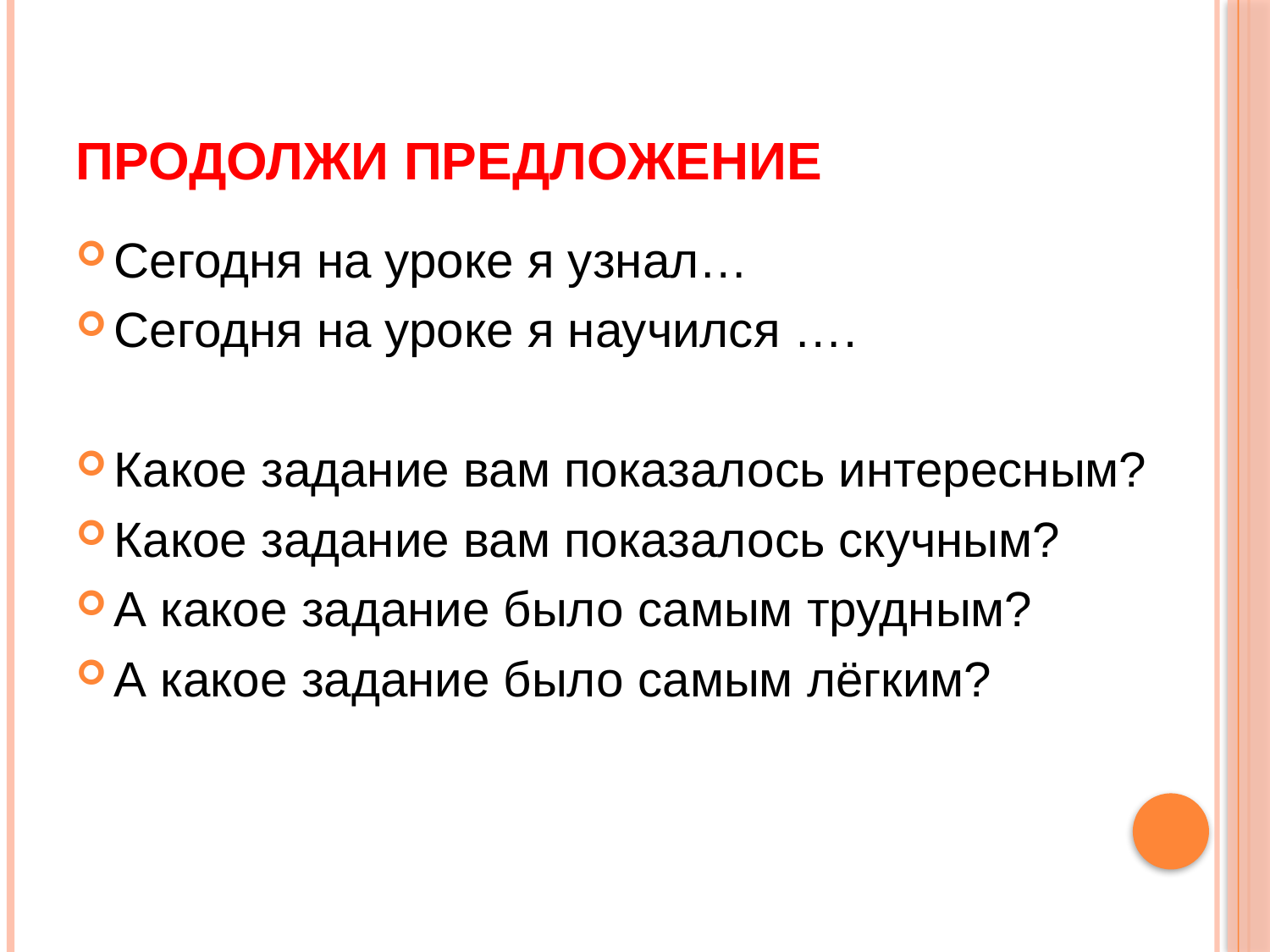

# Продолжи предложение
Сегодня на уроке я узнал…
Сегодня на уроке я научился ….

Какое задание вам показалось интересным?
Какое задание вам показалось скучным?
А какое задание было самым трудным?
А какое задание было самым лёгким?